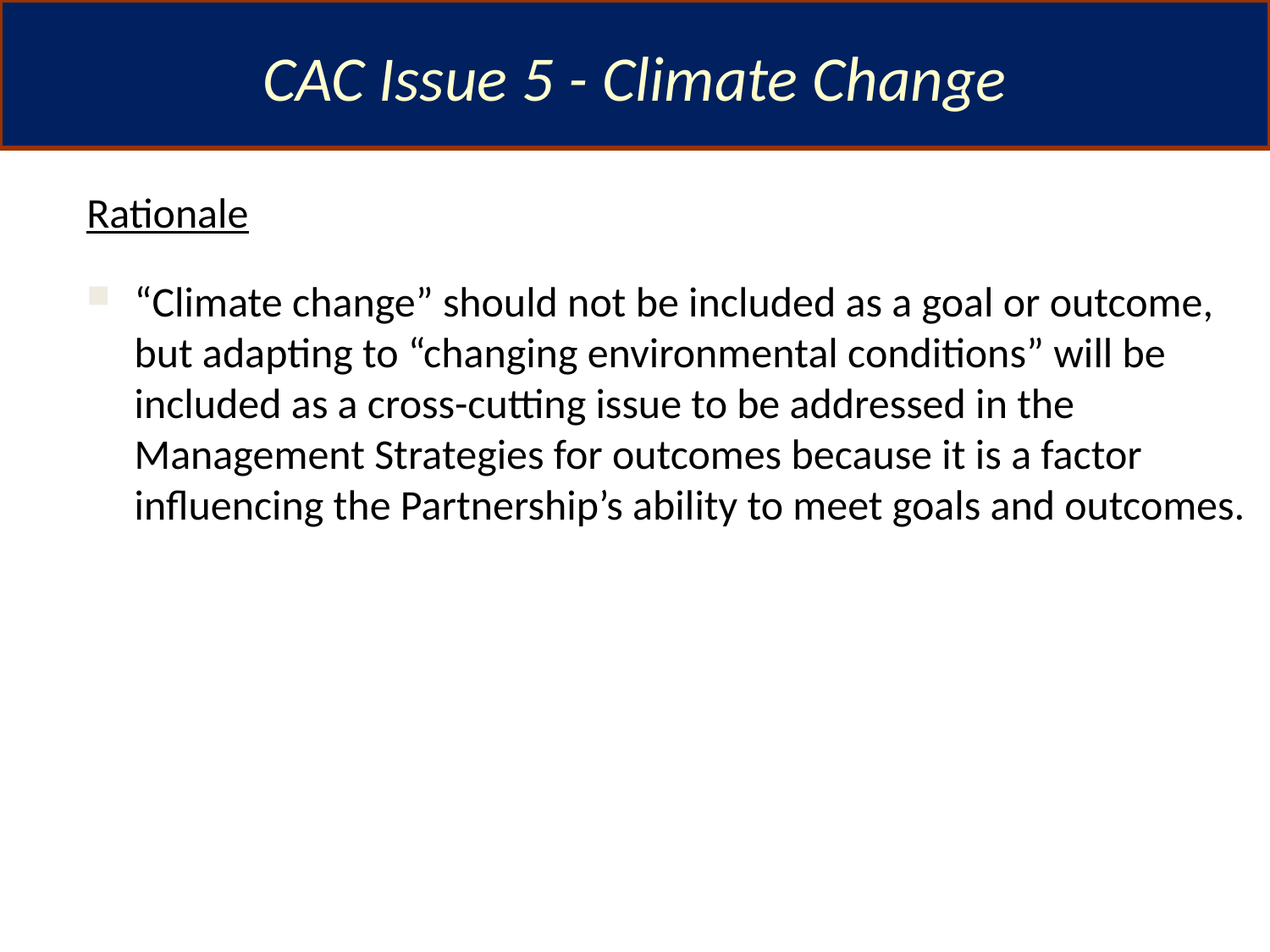

CAC Issue 5 - Climate Change
Rationale

“Climate change” should not be included as a goal or outcome, but adapting to “changing environmental conditions” will be included as a cross-cutting issue to be addressed in the Management Strategies for outcomes because it is a factor influencing the Partnership’s ability to meet goals and outcomes.